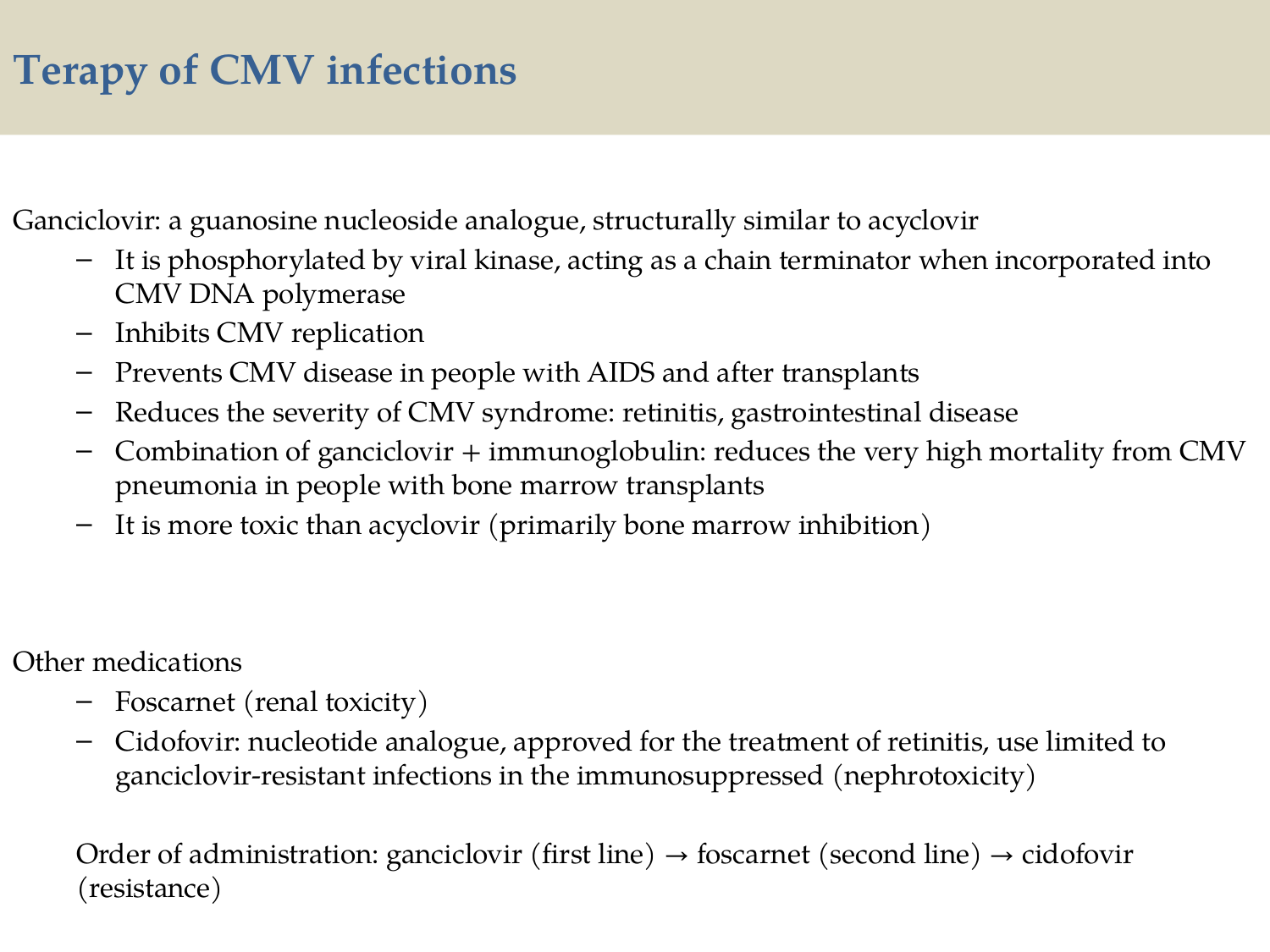

# Terapy of CMV infections

Ganciclovir: a guanosine nucleoside analogue, structurally similar to acyclovir
It is phosphorylated by viral kinase, acting as a chain terminator when incorporated into CMV DNA polymerase
Inhibits CMV replication
Prevents CMV disease in people with AIDS and after transplants
Reduces the severity of CMV syndrome: retinitis, gastrointestinal disease
Combination of ganciclovir + immunoglobulin: reduces the very high mortality from CMV pneumonia in people with bone marrow transplants
It is more toxic than acyclovir (primarily bone marrow inhibition)

Other medications
Foscarnet (renal toxicity)
Cidofovir: nucleotide analogue, approved for the treatment of retinitis, use limited to ganciclovir-resistant infections in the immunosuppressed (nephrotoxicity)

Order of administration: ganciclovir (first line) → foscarnet (second line) → cidofovir (resistance)